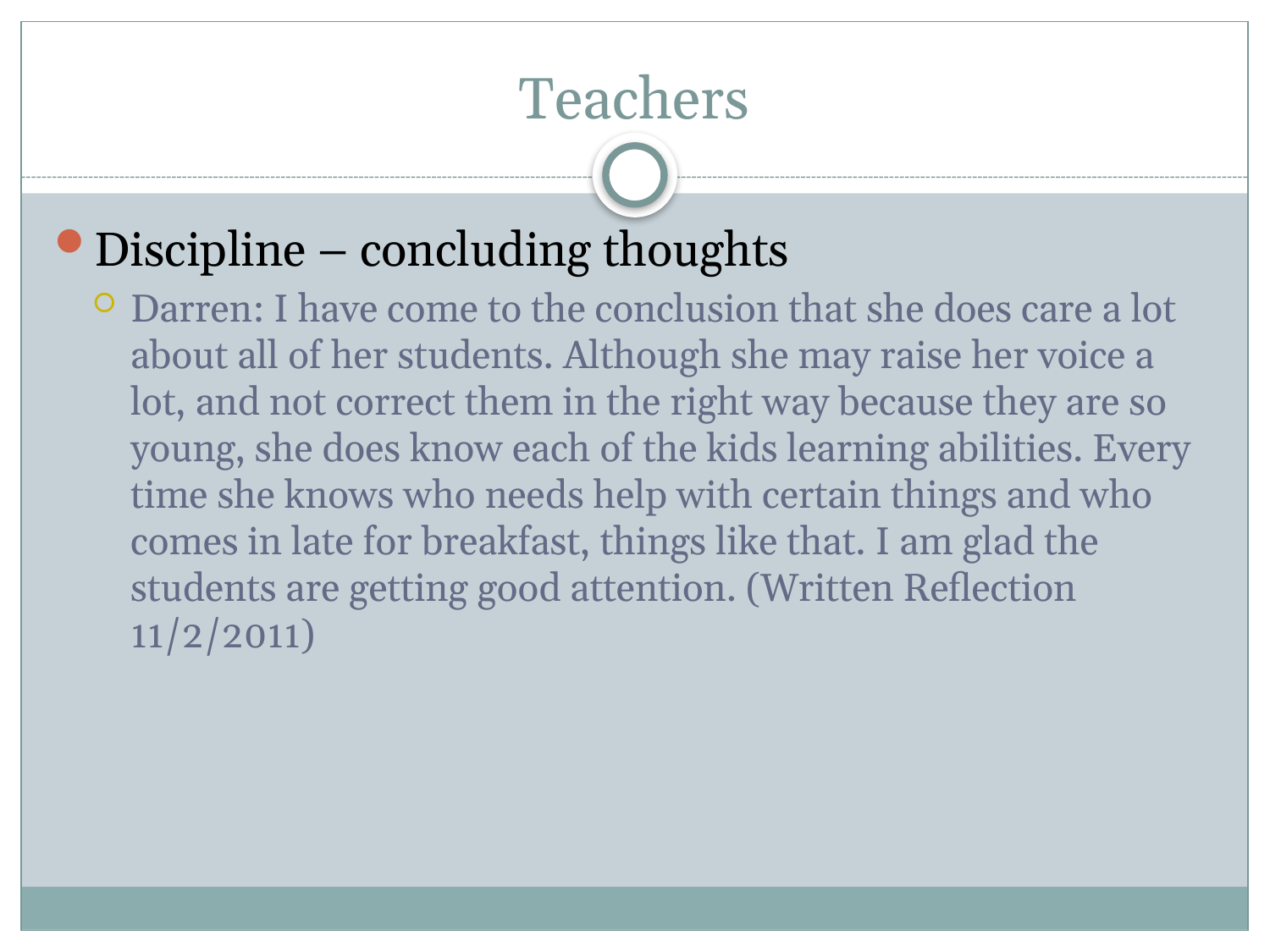

# Teachers
Discipline – concluding thoughts
Darren: I have come to the conclusion that she does care a lot about all of her students. Although she may raise her voice a lot, and not correct them in the right way because they are so young, she does know each of the kids learning abilities. Every time she knows who needs help with certain things and who comes in late for breakfast, things like that. I am glad the students are getting good attention. (Written Reflection 11/2/2011)